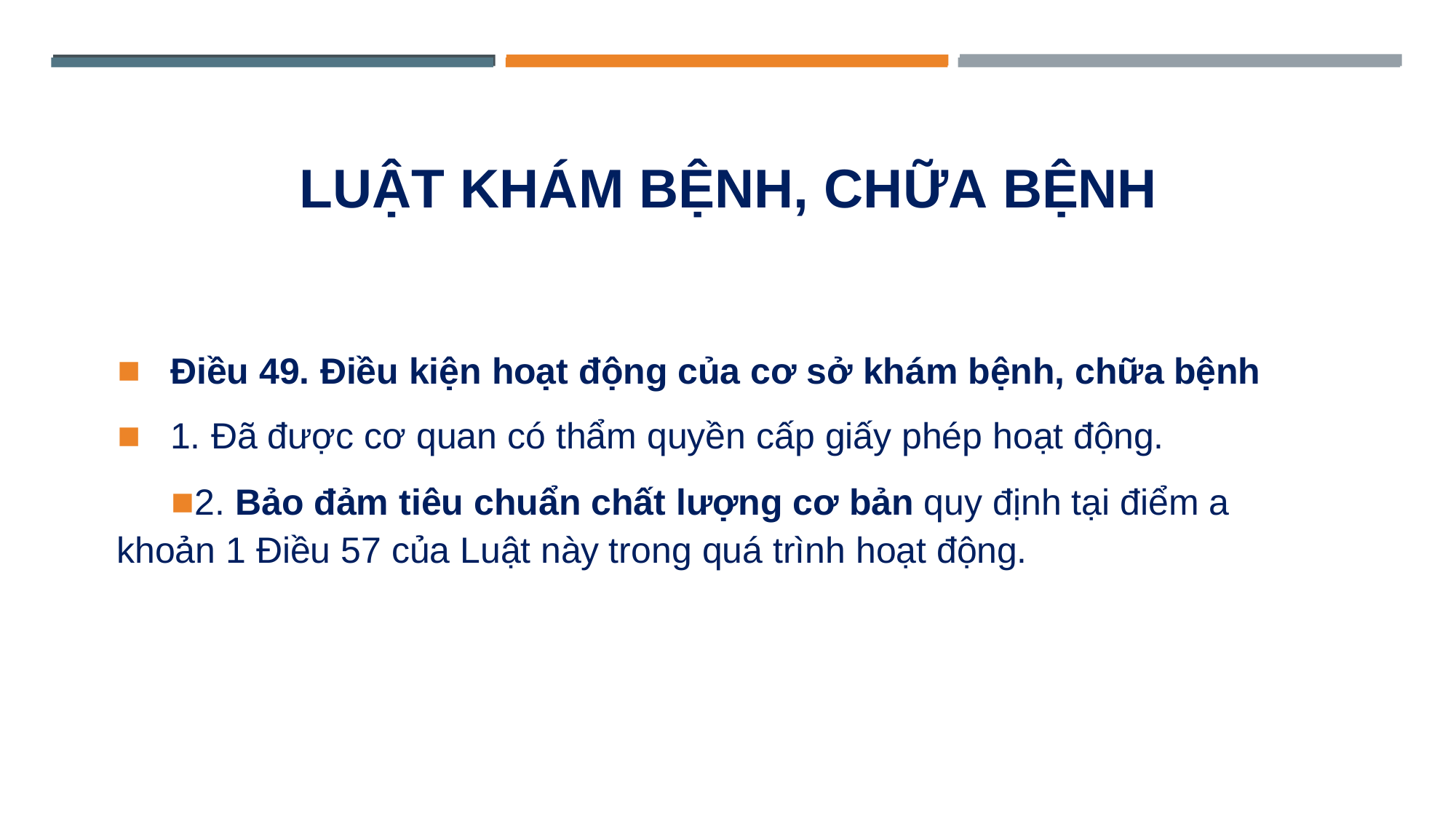

# LUẬT KHÁM BỆNH, CHỮA BỆNH
Điều 49. Điều kiện hoạt động của cơ sở khám bệnh, chữa bệnh
1. Đã được cơ quan có thẩm quyền cấp giấy phép hoạt động.
2. Bảo đảm tiêu chuẩn chất lượng cơ bản quy định tại điểm a khoản 1 Điều 57 của Luật này trong quá trình hoạt động.